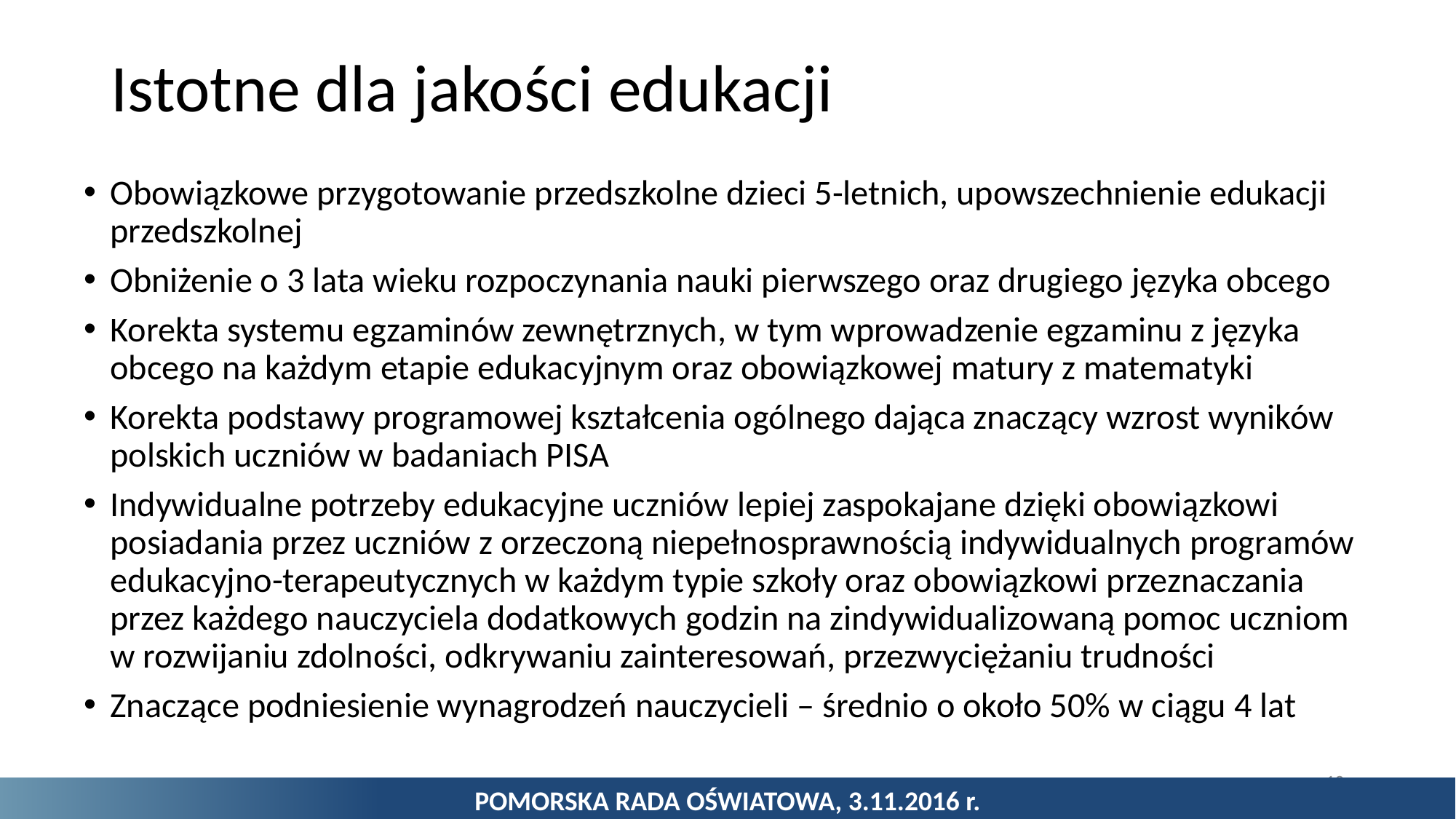

# Istotne dla jakości edukacji
Obowiązkowe przygotowanie przedszkolne dzieci 5-letnich, upowszechnienie edukacji przedszkolnej
Obniżenie o 3 lata wieku rozpoczynania nauki pierwszego oraz drugiego języka obcego
Korekta systemu egzaminów zewnętrznych, w tym wprowadzenie egzaminu z języka obcego na każdym etapie edukacyjnym oraz obowiązkowej matury z matematyki
Korekta podstawy programowej kształcenia ogólnego dająca znaczący wzrost wyników polskich uczniów w badaniach PISA
Indywidualne potrzeby edukacyjne uczniów lepiej zaspokajane dzięki obowiązkowi posiadania przez uczniów z orzeczoną niepełnosprawnością indywidualnych programów edukacyjno-terapeutycznych w każdym typie szkoły oraz obowiązkowi przeznaczania przez każdego nauczyciela dodatkowych godzin na zindywidualizowaną pomoc uczniom w rozwijaniu zdolności, odkrywaniu zainteresowań, przezwyciężaniu trudności
Znaczące podniesienie wynagrodzeń nauczycieli – średnio o około 50% w ciągu 4 lat

12
POMORSKA RADA OŚWIATOWA, 3.11.2016 r.